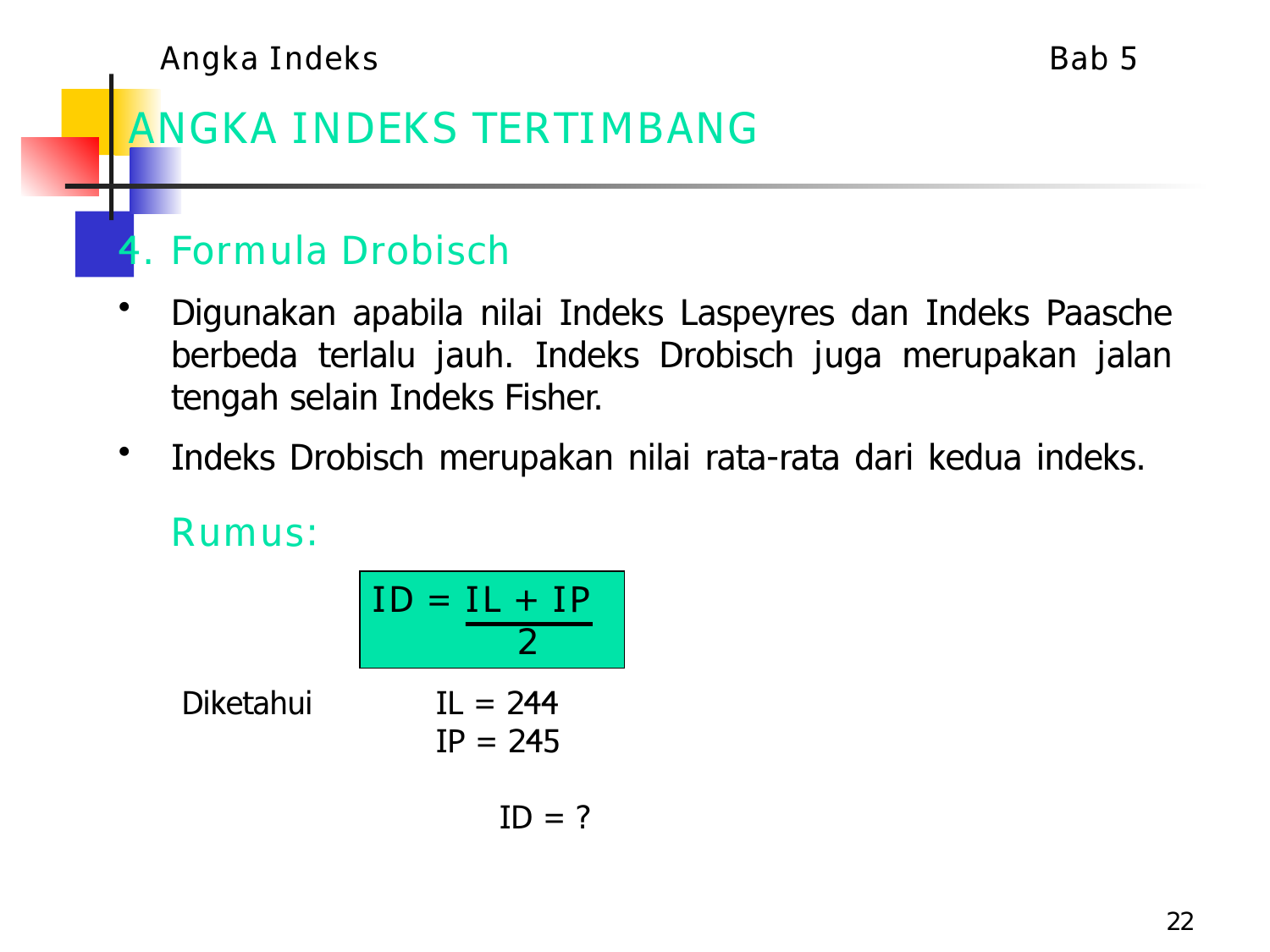

Angka Indeks						Bab 5
ANGKA INDEKS TERTIMBANG
4. 	Formula Drobisch
Digunakan apabila nilai Indeks Laspeyres dan Indeks Paasche berbeda terlalu jauh. Indeks Drobisch juga merupakan jalan tengah selain Indeks Fisher.
Indeks Drobisch merupakan nilai rata-rata dari kedua indeks.
	Rumus:

ID = IL + IP
              2

Diketahui 	IL = 244
		IP = 245

		ID = ?
22